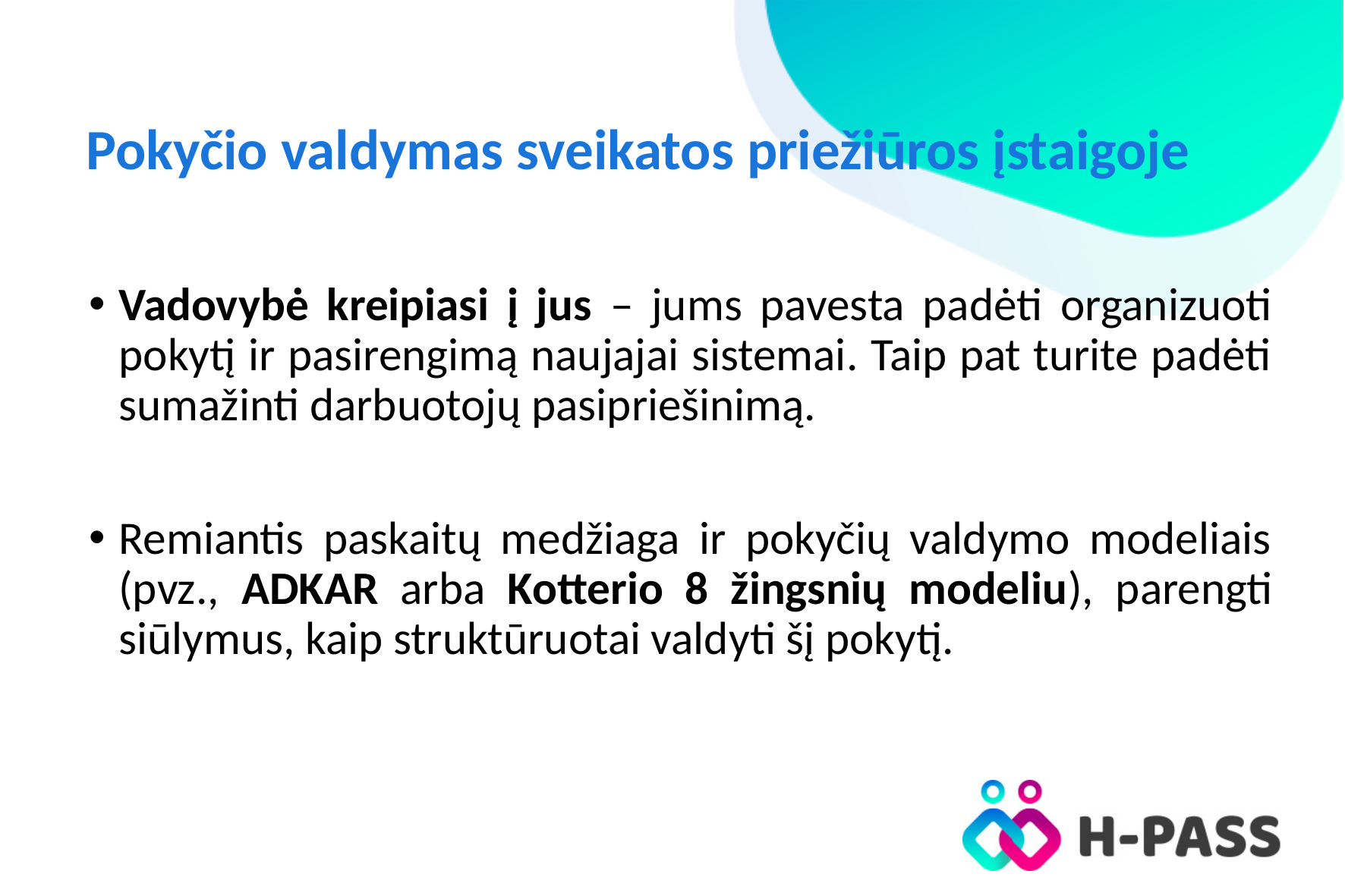

# Pokyčio valdymas sveikatos priežiūros įstaigoje
Vadovybė kreipiasi į jus – jums pavesta padėti organizuoti pokytį ir pasirengimą naujajai sistemai. Taip pat turite padėti sumažinti darbuotojų pasipriešinimą.

Remiantis paskaitų medžiaga ir pokyčių valdymo modeliais (pvz., ADKAR arba Kotterio 8 žingsnių modeliu), parengti siūlymus, kaip struktūruotai valdyti šį pokytį.